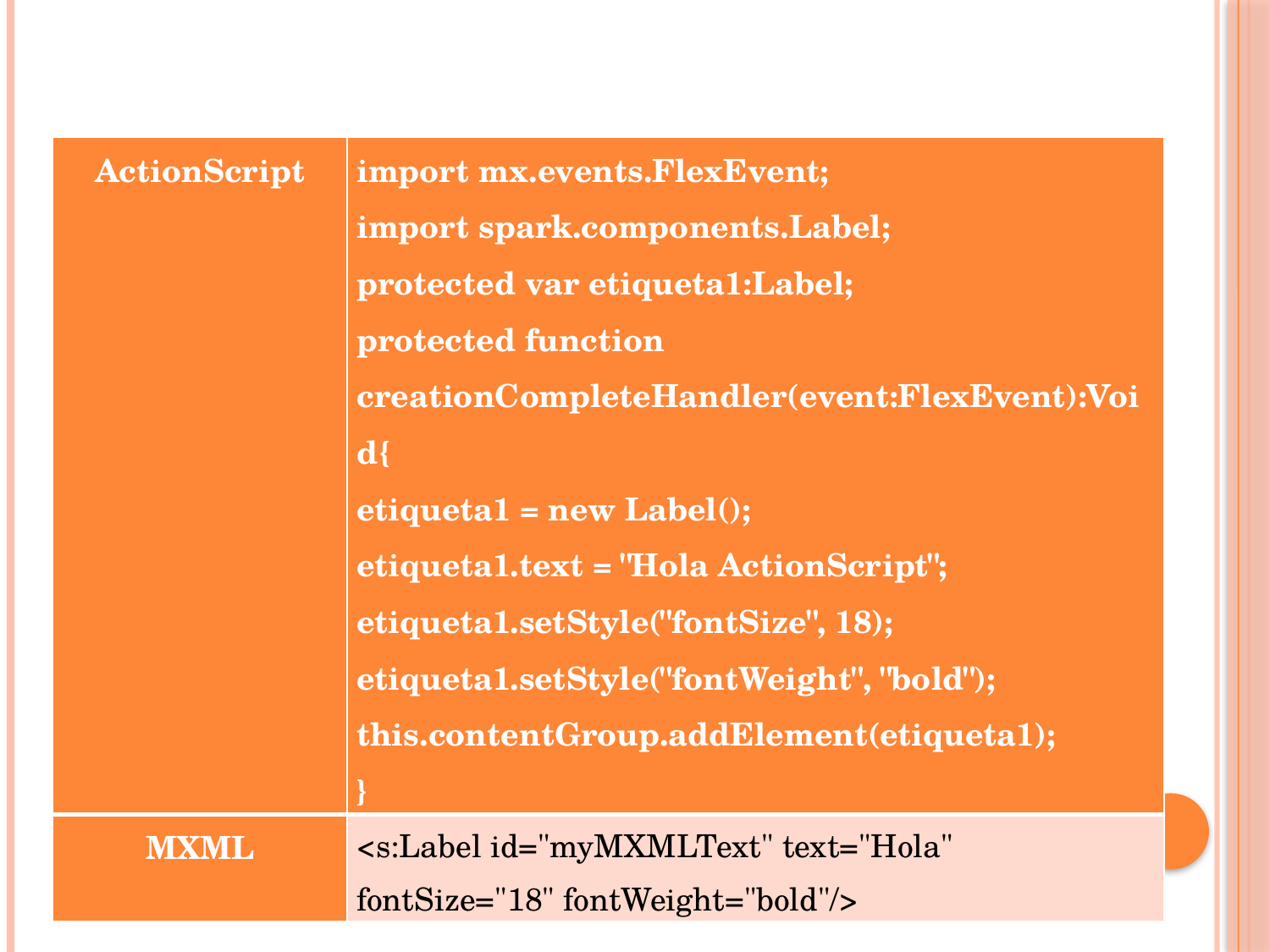

| ActionScript | import mx.events.FlexEvent; import spark.components.Label; protected var etiqueta1:Label; protected function creationCompleteHandler(event:FlexEvent):Void{ etiqueta1 = new Label(); etiqueta1.text = "Hola ActionScript"; etiqueta1.setStyle("fontSize", 18); etiqueta1.setStyle("fontWeight", "bold"); this.contentGroup.addElement(etiqueta1); } |
| --- | --- |
| MXML | <s:Label id="myMXMLText" text="Hola" fontSize="18" fontWeight="bold"/> |